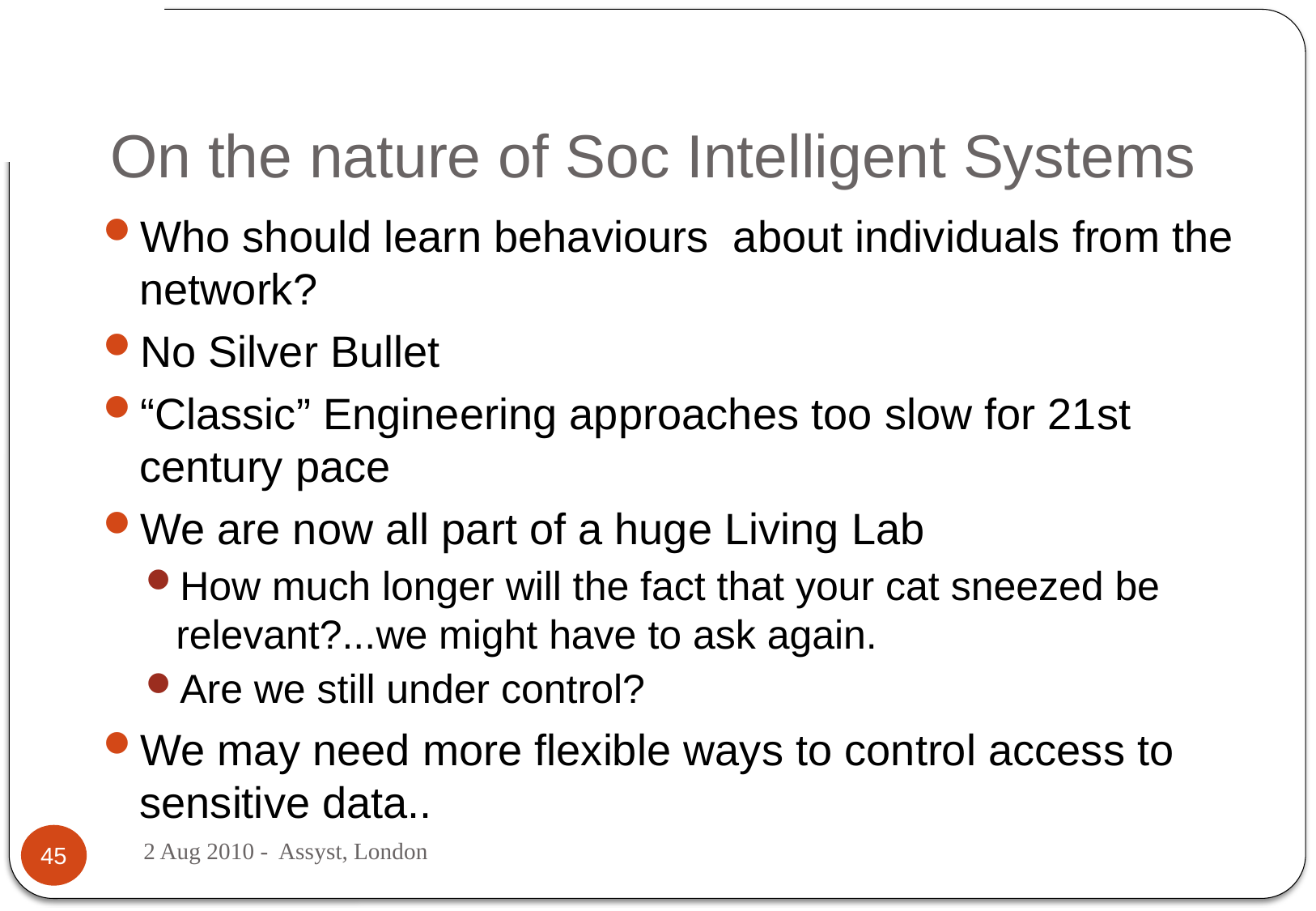

# On the nature of Soc Intelligent Systems
Who should learn behaviours  about individuals from the network?
No Silver Bullet
“Classic” Engineering approaches too slow for 21st century pace
We are now all part of a huge Living Lab
How much longer will the fact that your cat sneezed be relevant?...we might have to ask again.
Are we still under control?
We may need more flexible ways to control access to sensitive data..

2 Aug 2010 -  Assyst, London
45